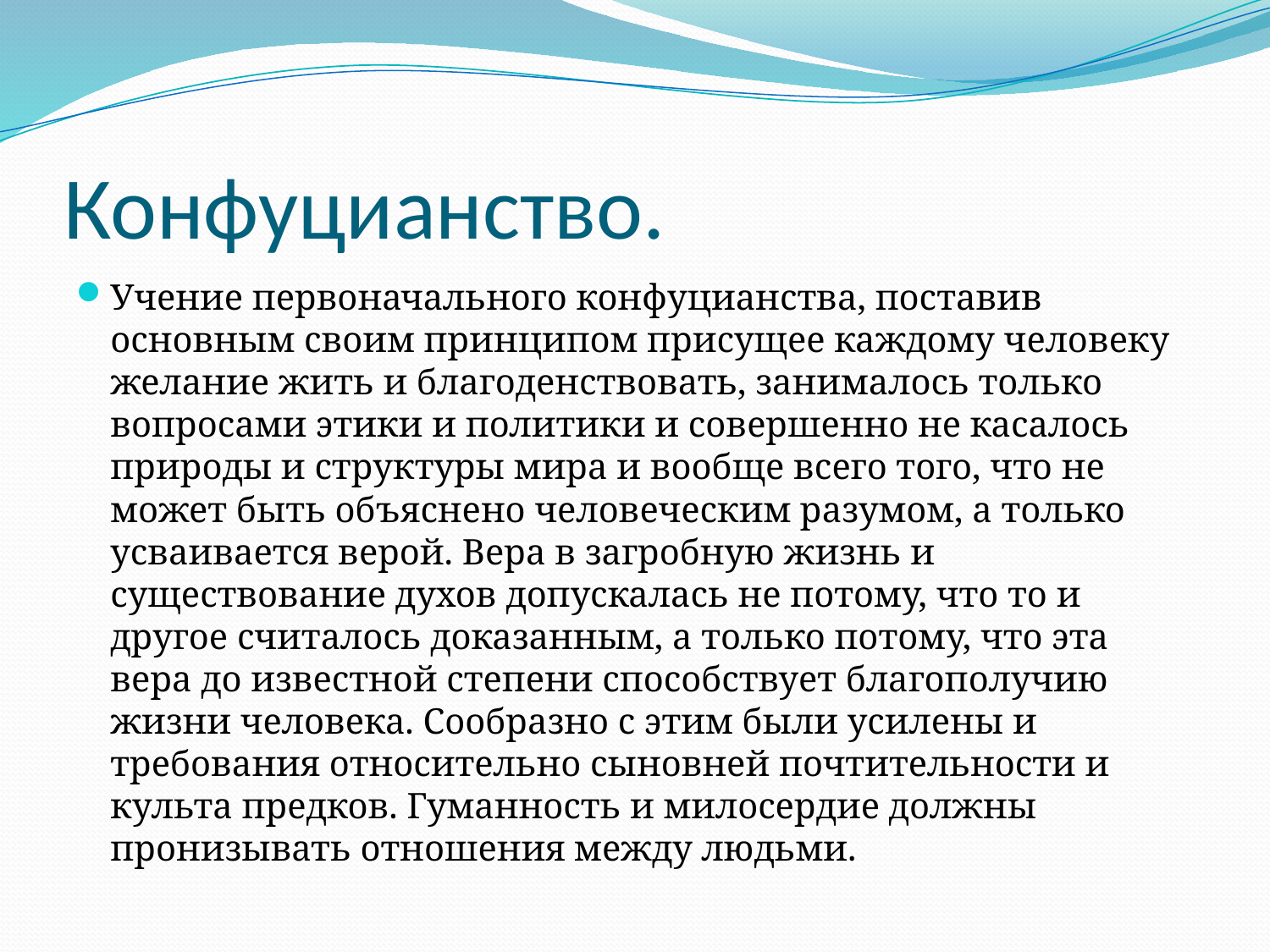

# Конфуцианство.
Учение первоначального конфуцианства, поставив основным своим принципом присущее каждому человеку желание жить и благоденствовать, занималось только вопросами этики и политики и совершенно не касалось природы и структуры мира и вообще всего того, что не может быть объяснено человеческим разумом, а только усваивается верой. Вера в загробную жизнь и существование духов допускалась не потому, что то и другое считалось доказанным, а только потому, что эта вера до известной степени способствует благополучию жизни человека. Сообразно с этим были усилены и требования относительно сыновней почтительности и культа предков. Гуманность и милосердие должны пронизывать отношения между людьми.